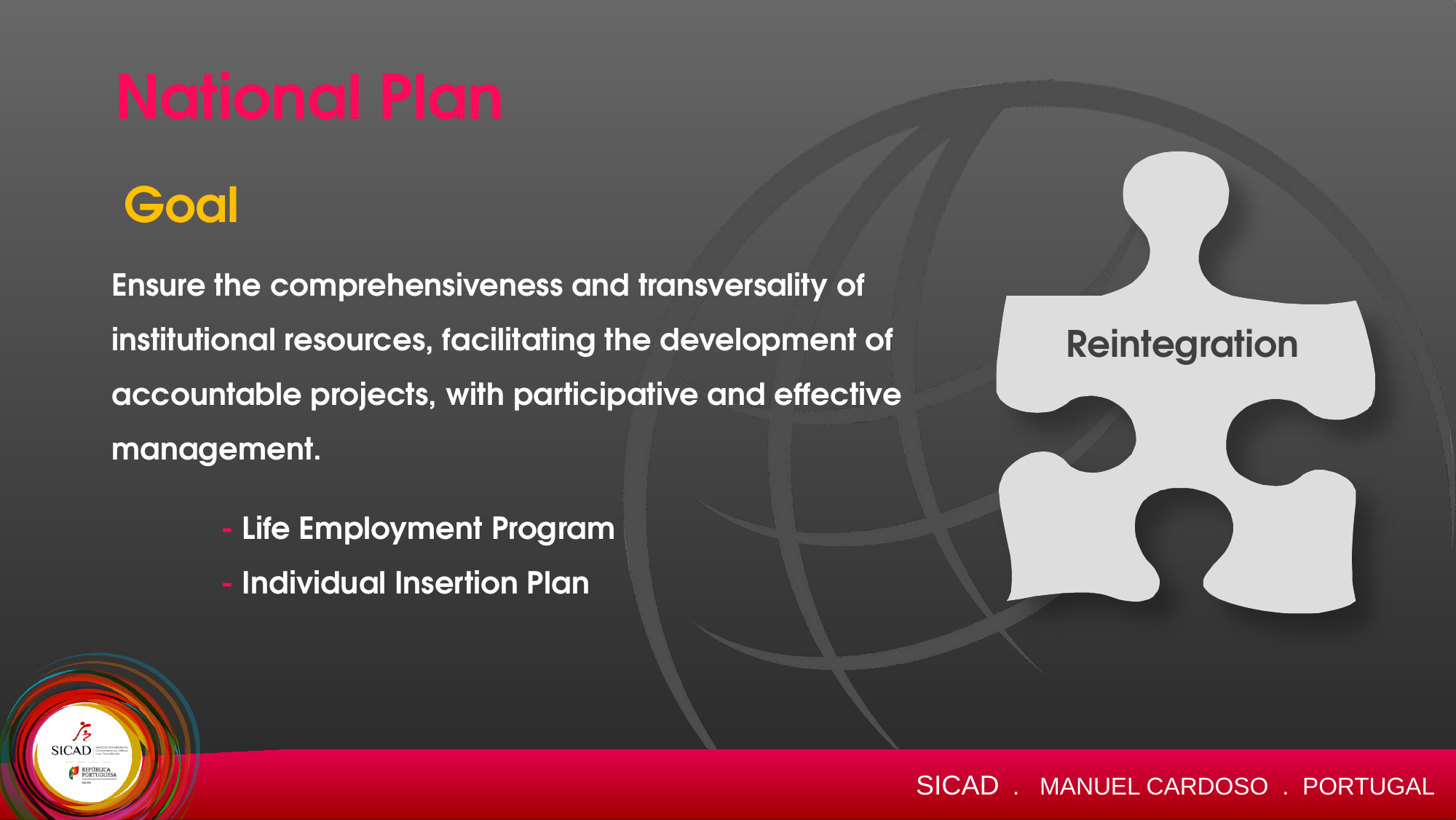

National Plan
Reintegration
Goal
Ensure the comprehensiveness and transversality of institutional resources, facilitating the development of  accountable projects, with participative and effective management.
	- Life Employment Program
	- Individual Insertion Plan